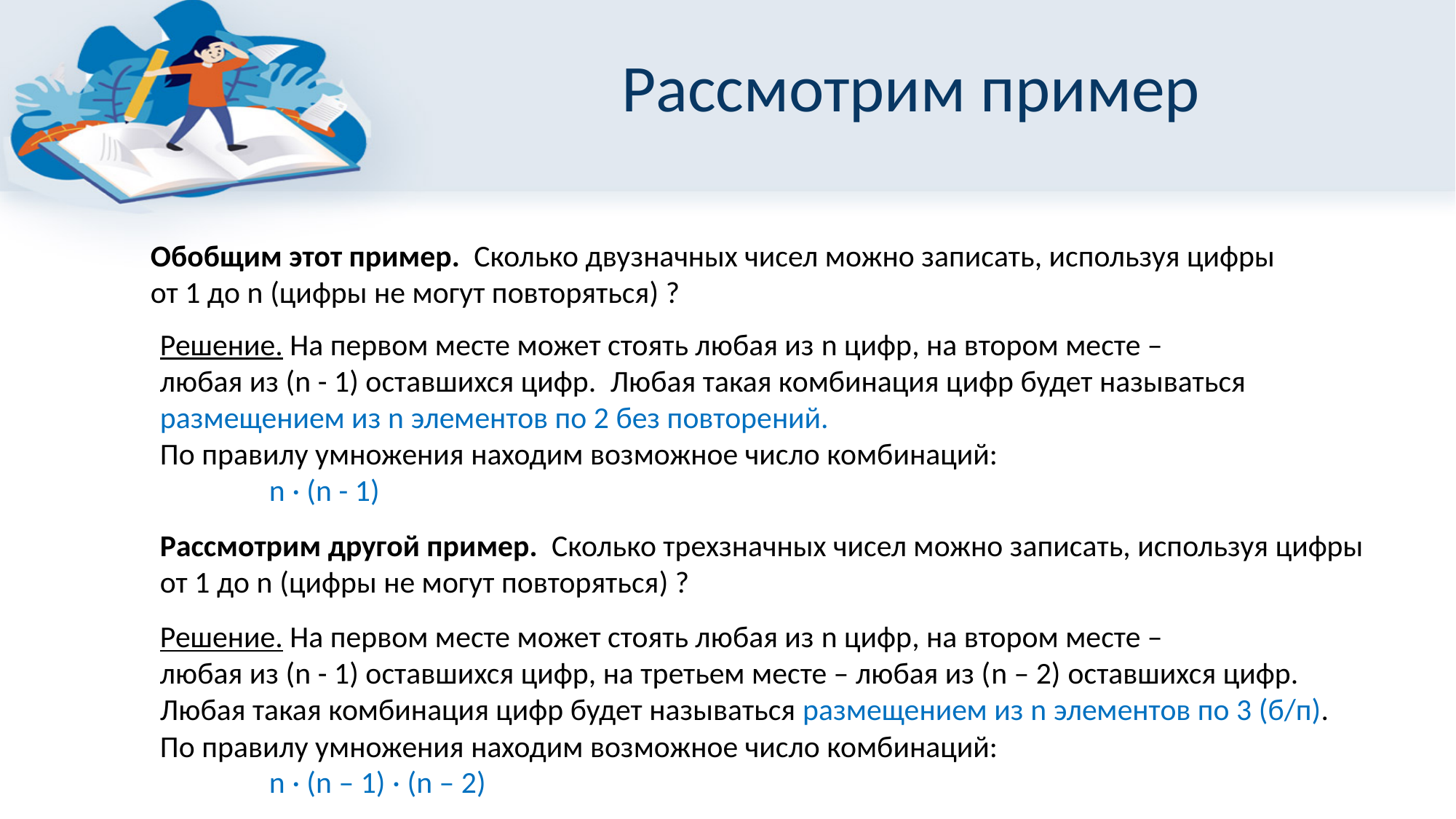

# Рассмотрим пример
Обобщим этот пример.  Сколько двузначных чисел можно записать, используя цифры
от 1 до n (цифры не могут повторяться) ?
Решение. На первом месте может стоять любая из n цифр, на втором месте –
любая из (n - 1) оставшихся цифр.  Любая такая комбинация цифр будет называться размещением из n элементов по 2 без повторений.
По правилу умножения находим возможное число комбинаций:
	n · (n - 1)
Рассмотрим другой пример.  Сколько трехзначных чисел можно записать, используя цифры
от 1 до n (цифры не могут повторяться) ?
Решение. На первом месте может стоять любая из n цифр, на втором месте –
любая из (n - 1) оставшихся цифр, на третьем месте – любая из (n – 2) оставшихся цифр. Любая такая комбинация цифр будет называться размещением из n элементов по 3 (б/п).
По правилу умножения находим возможное число комбинаций:
	n · (n – 1) · (n – 2)